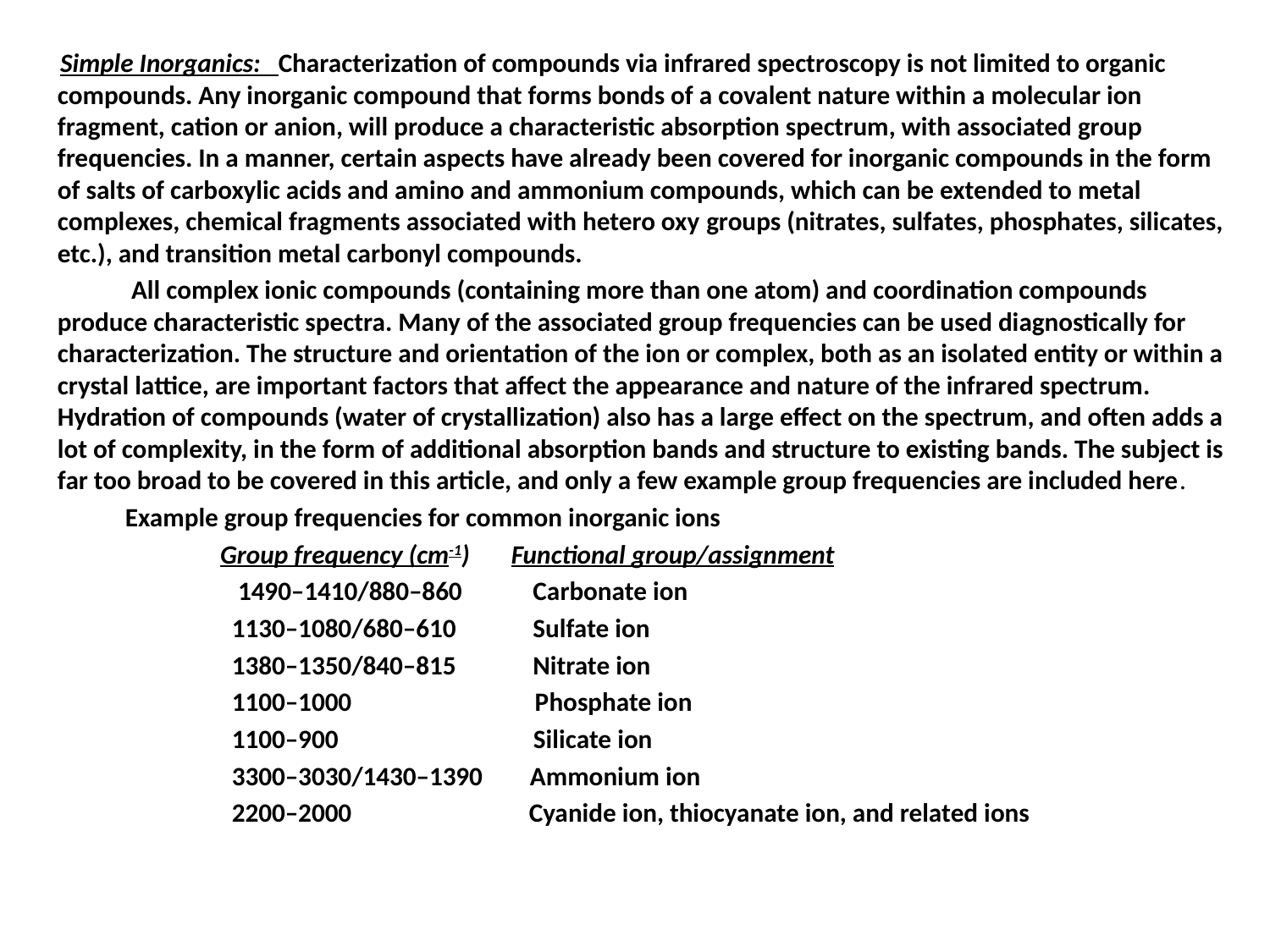

Simple Inorganics:   Characterization of compounds via infrared spectroscopy is not limited to organic compounds. Any inorganic compound that forms bonds of a covalent nature within a molecular ion fragment, cation or anion, will produce a characteristic absorption spectrum, with associated group frequencies. In a manner, certain aspects have already been covered for inorganic compounds in the form of salts of carboxylic acids and amino and ammonium compounds, which can be extended to metal complexes, chemical fragments associated with hetero oxy groups (nitrates, sulfates, phosphates, silicates, etc.), and transition metal carbonyl compounds.
                    All complex ionic compounds (containing more than one atom) and coordination compounds produce characteristic spectra. Many of the associated group frequencies can be used diagnostically for characterization. The structure and orientation of the ion or complex, both as an isolated entity or within a crystal lattice, are important factors that affect the appearance and nature of the infrared spectrum. Hydration of compounds (water of crystallization) also has a large effect on the spectrum, and often adds a lot of complexity, in the form of additional absorption bands and structure to existing bands. The subject is far too broad to be covered in this article, and only a few example group frequencies are included here.
                   Example group frequencies for common inorganic ions
                                   Group frequency (cm-1)       Functional group/assignment
                                      1490–1410/880–860            Carbonate ion
                                     1130–1080/680–610             Sulfate ion
                                     1380–1350/840–815             Nitrate ion
                                     1100–1000                               Phosphate ion
                                     1100–900                                 Silicate ion
                                     3300–3030/1430–1390        Ammonium ion
                                     2200–2000                              Cyanide ion, thiocyanate ion, and related ions